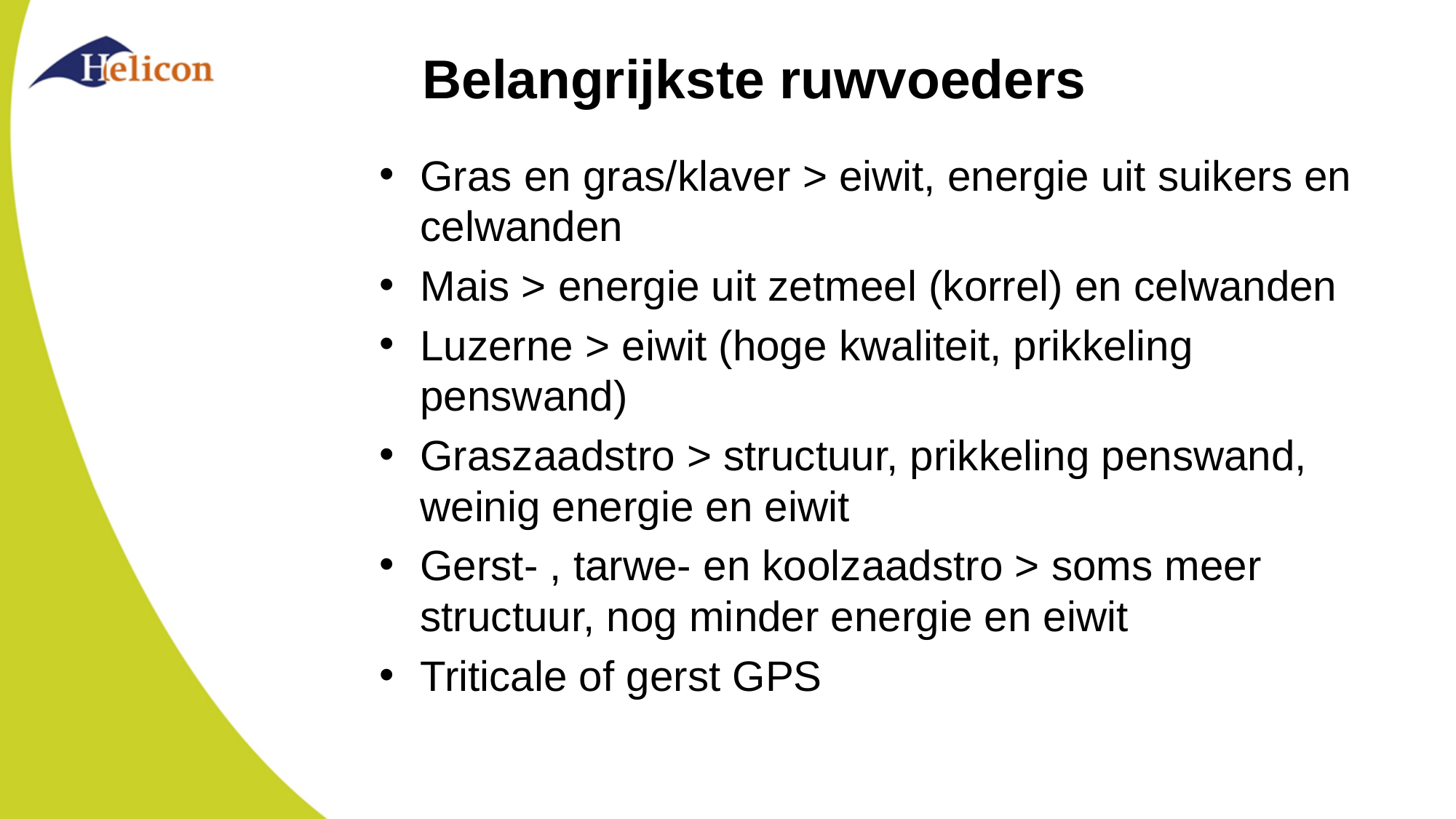

# Belangrijkste ruwvoeders
Gras en gras/klaver > eiwit, energie uit suikers en celwanden
Mais > energie uit zetmeel (korrel) en celwanden
Luzerne > eiwit (hoge kwaliteit, prikkeling penswand)
Graszaadstro > structuur, prikkeling penswand, weinig energie en eiwit
Gerst- , tarwe- en koolzaadstro > soms meer structuur, nog minder energie en eiwit
Triticale of gerst GPS